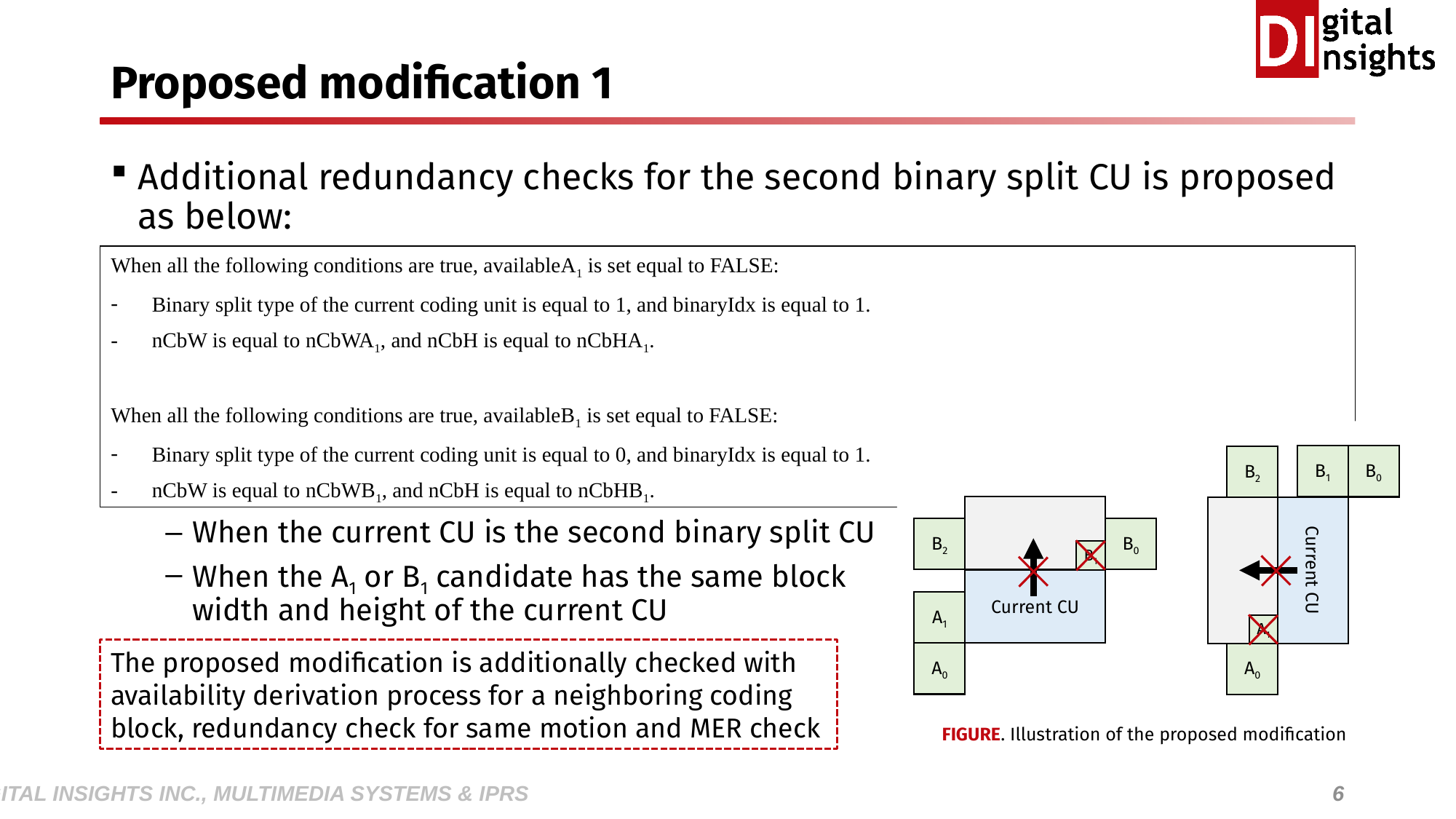

# Proposed modification 1
Additional redundancy checks for the second binary split CU is proposed as below:

When the current CU is the second binary split CU
When the A1 or B1 candidate has the same block
width and height of the current CU
When all the following conditions are true, availableA1 is set equal to FALSE:
Binary split type of the current coding unit is equal to 1, and binaryIdx is equal to 1.
nCbW is equal to nCbWA1, and nCbH is equal to nCbHA1.

When all the following conditions are true, availableB1 is set equal to FALSE:
Binary split type of the current coding unit is equal to 0, and binaryIdx is equal to 1.
nCbW is equal to nCbWB1, and nCbH is equal to nCbHB1.

B1
B0
B2
Current CU

A1
A0

B2
B0
B1
Current CU
A1
A0
The proposed modification is additionally checked with availability derivation process for a neighboring coding block, redundancy check for same motion and MER check
FIGURE. Illustration of the proposed modification
6